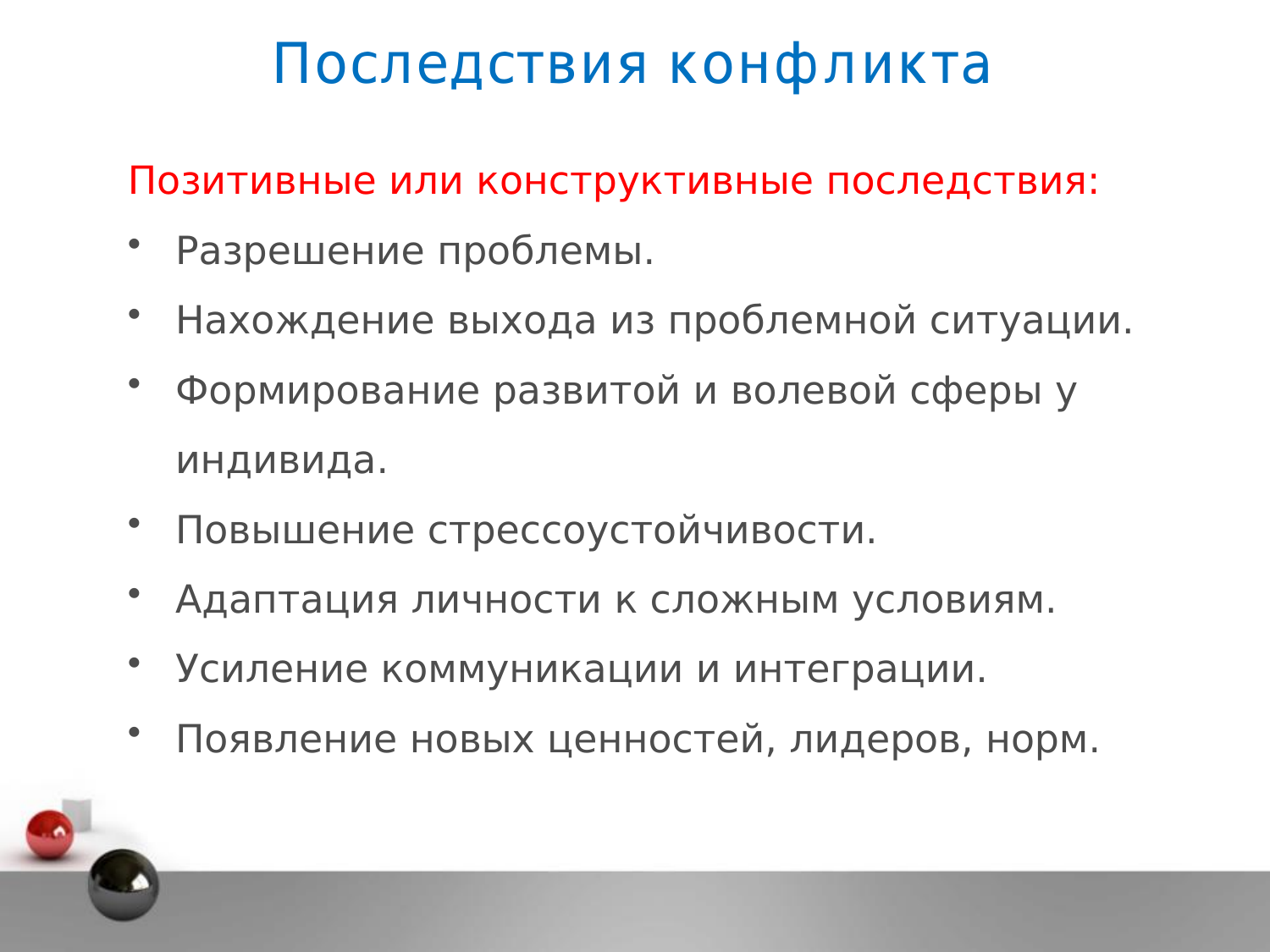

# Последствия конфликта
Позитивные или конструктивные последствия:
Разрешение проблемы.
Нахождение выхода из проблемной ситуации.
Формирование развитой и волевой сферы у индивида.
Повышение стрессоустойчивости.
Адаптация личности к сложным условиям.
Усиление коммуникации и интеграции.
Появление новых ценностей, лидеров, норм.